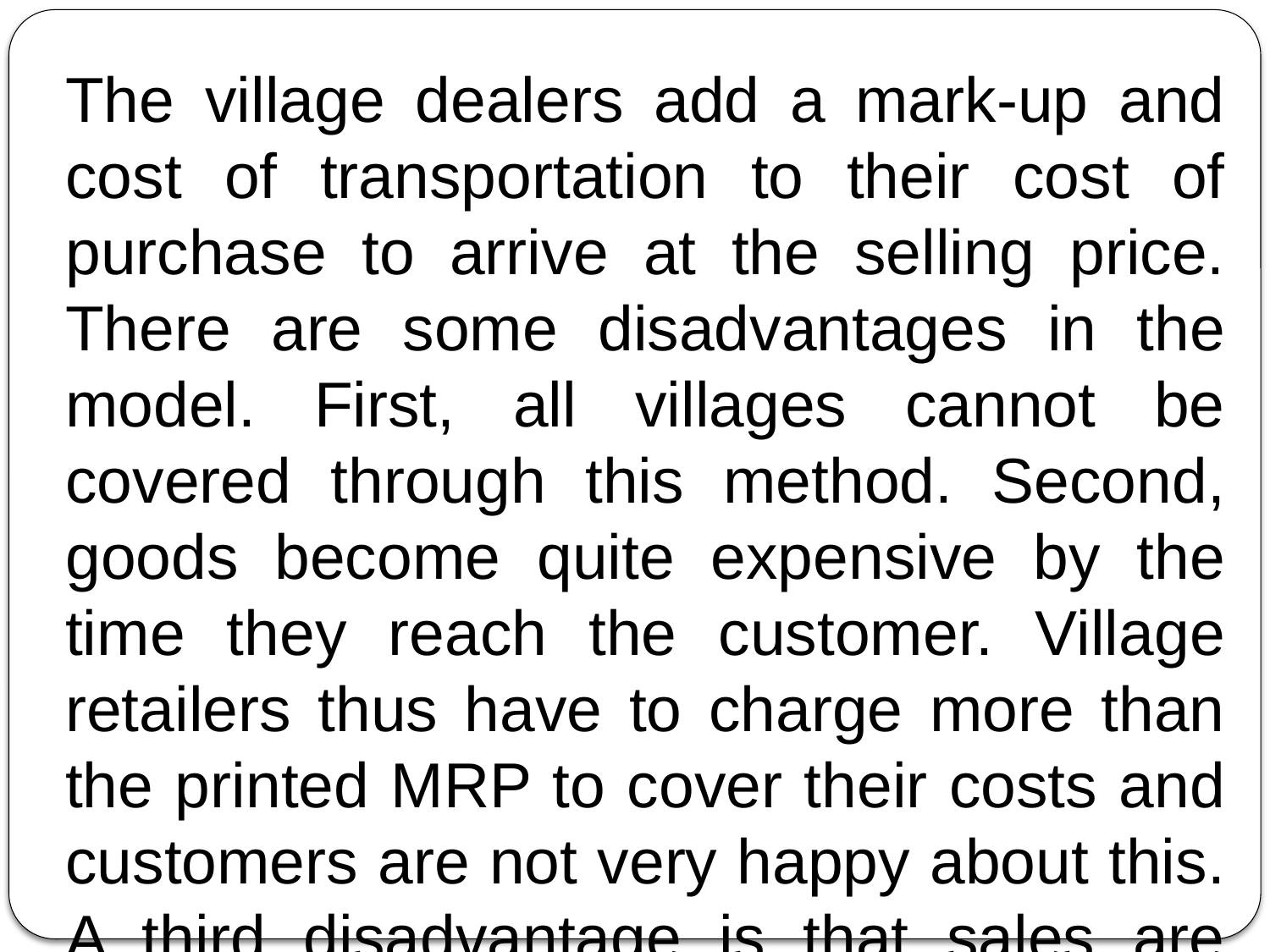

The village dealers add a mark-up and cost of transportation to their cost of purchase to arrive at the selling price. There are some disadvantages in the model. First, all villages cannot be covered through this method. Second, goods become quite expensive by the time they reach the customer. Village retailers thus have to charge more than the printed MRP to cover their costs and customers are not very happy about this. A third disadvantage is that sales are dependent on the wholesaler.